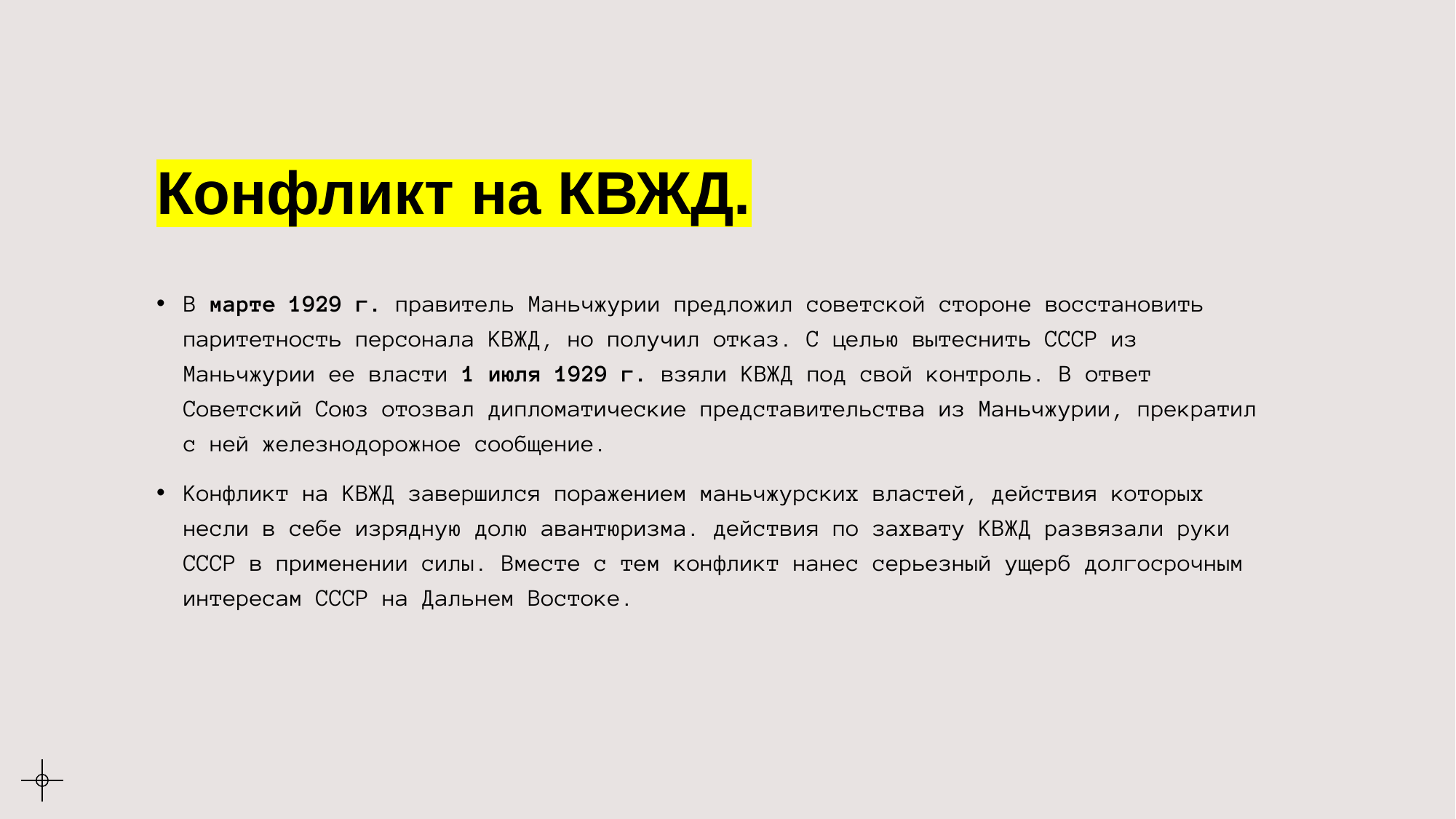

# Конфликт на КВЖД.
В марте 1929 г. правитель Маньчжурии предложил советской стороне восстановить паритетность персонала КВЖД, но получил отказ. С целью вытеснить СССР из Маньчжурии ее власти 1 июля 1929 г. взяли КВЖД под свой контроль. В ответ Советский Союз отозвал дипломатические представительства из Маньчжурии, прекратил с ней железнодорожное сообщение.
Конфликт на КВЖД завершился поражением маньчжурских властей, действия которых несли в себе изрядную долю авантюризма. действия по захвату КВЖД развязали руки СССР в применении силы. Вместе с тем конфликт нанес серьезный ущерб долгосрочным интересам СССР на Дальнем Востоке.